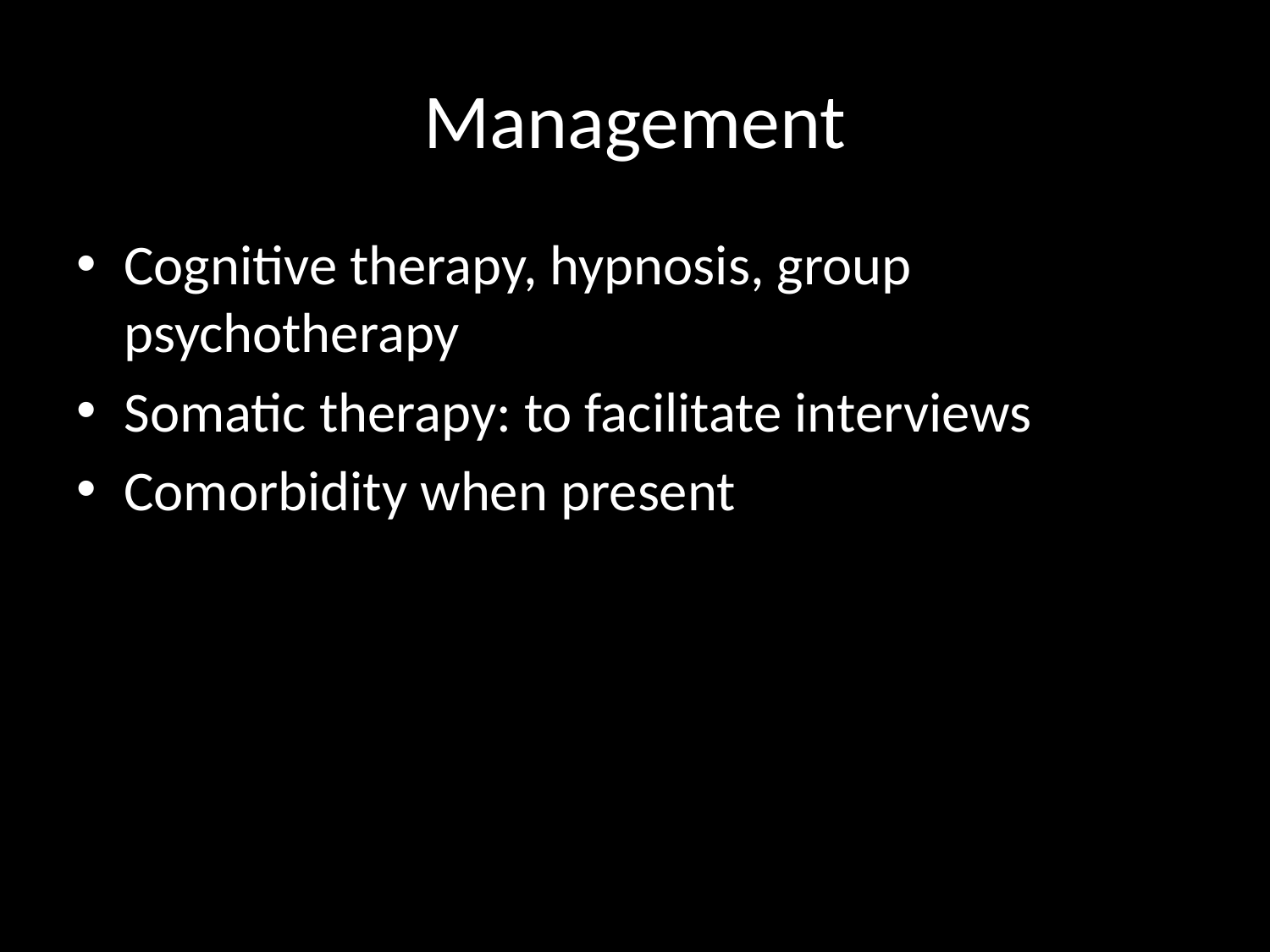

# Management
Cognitive therapy, hypnosis, group psychotherapy
Somatic therapy: to facilitate interviews
Comorbidity when present